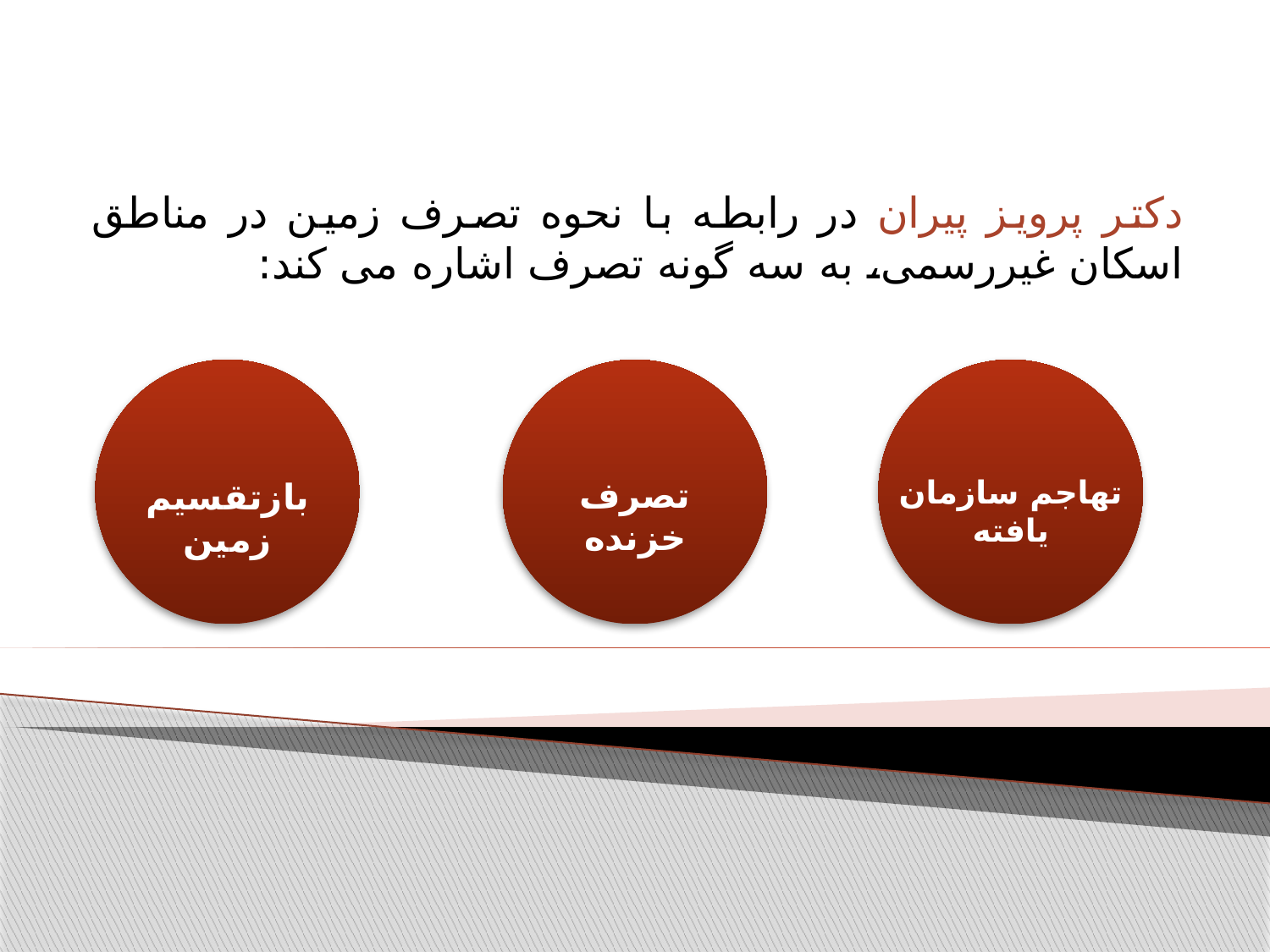

دکتر پرویز پیران در رابطه با نحوه تصرف زمین در مناطق اسکان غیررسمی، به سه گونه تصرف اشاره می کند:

تصرف خزنده
تهاجم سازمان یافته
بازتقسیم زمین